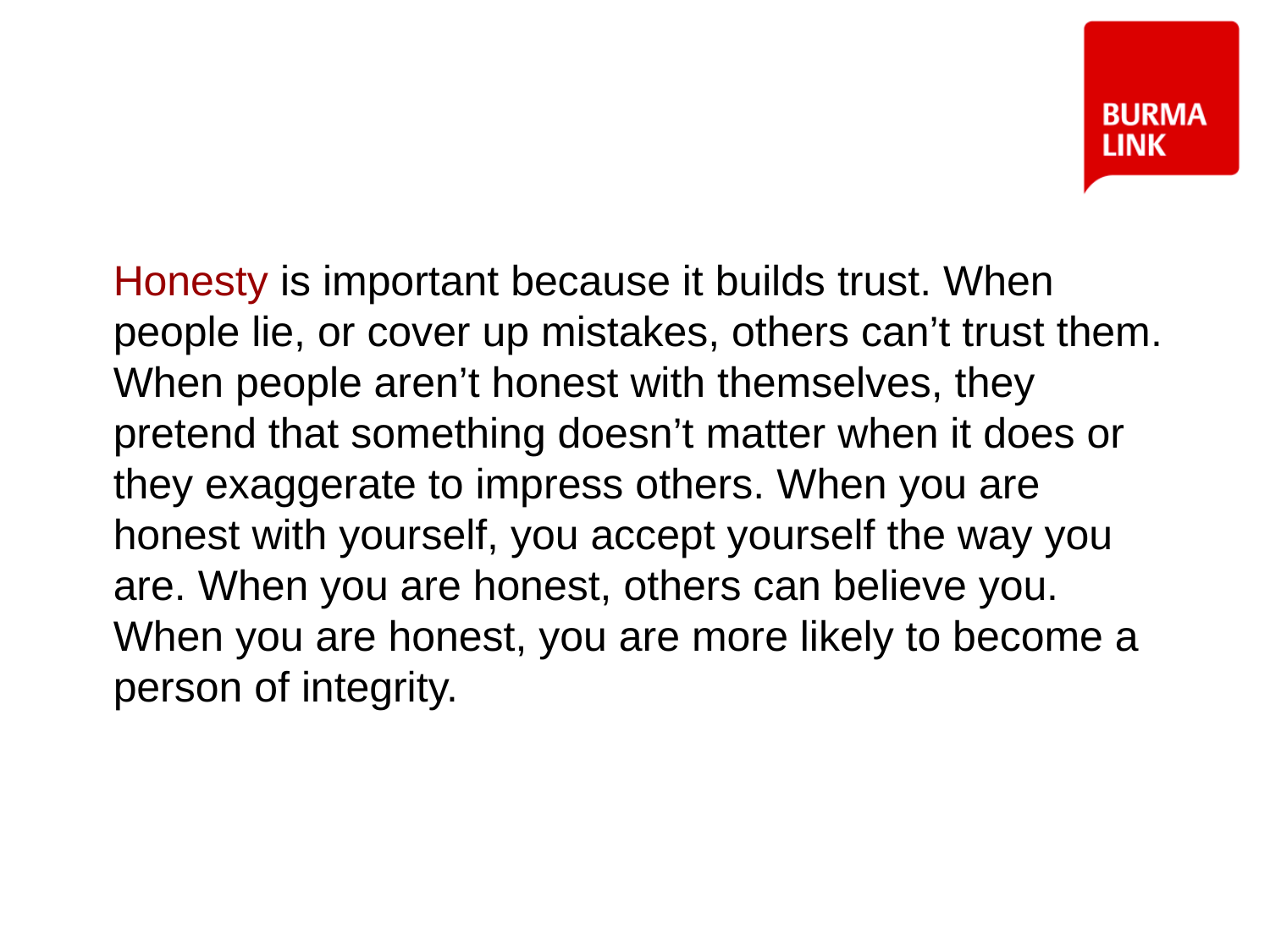

15
# Honesty is important because it builds trust. When people lie, or cover up mistakes, others can’t trust them. When people aren’t honest with themselves, they pretend that something doesn’t matter when it does or they exaggerate to impress others. When you are honest with yourself, you accept yourself the way you are. When you are honest, others can believe you. When you are honest, you are more likely to become a person of integrity.